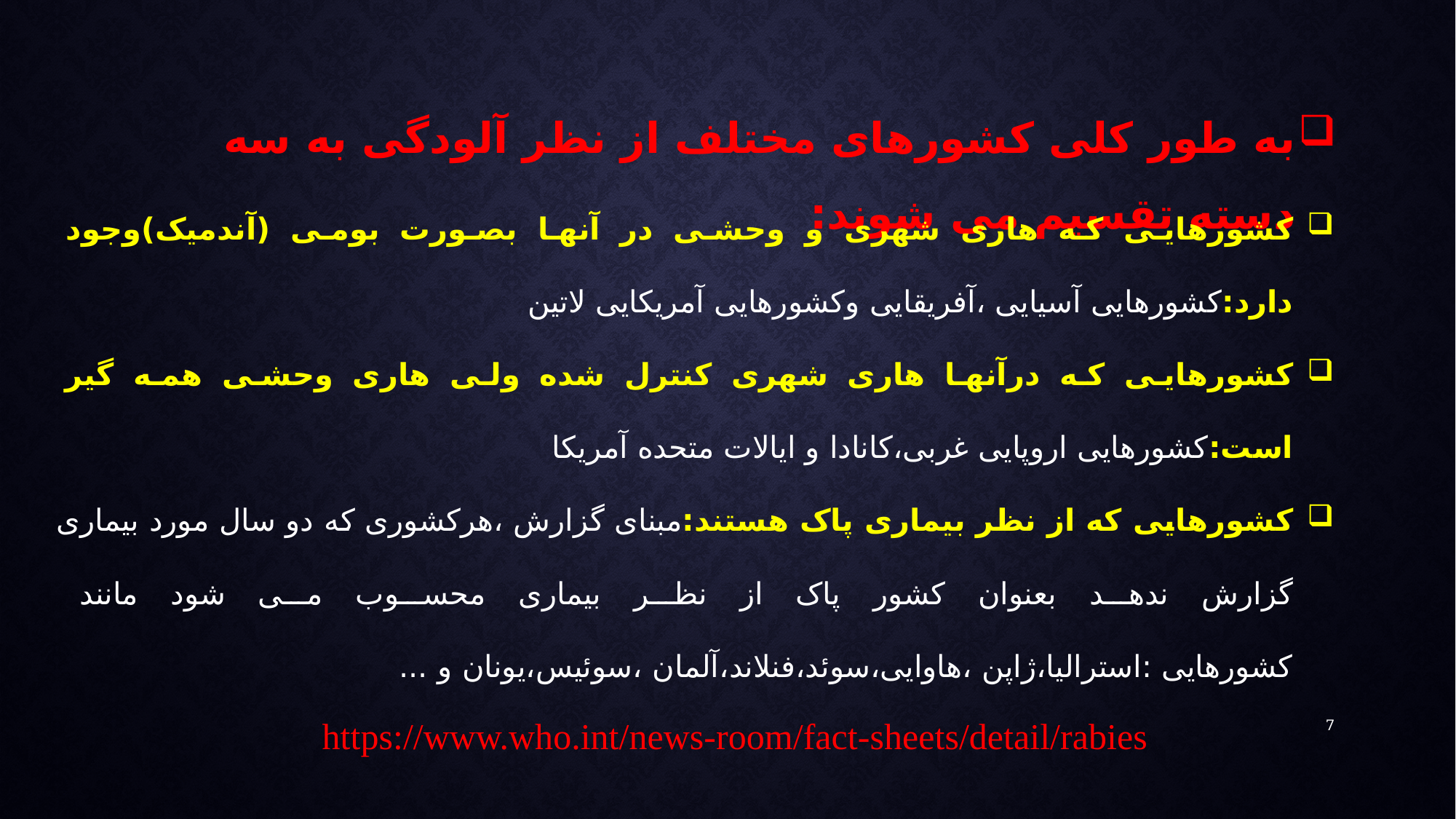

به طور کلی کشورهای مختلف از نظر آلودگی به سه دسته تقسیم می شوند:
کشورهایی که هاری شهری و وحشی در آنها بصورت بومی (آندمیک)وجود دارد:کشورهایی آسیایی ،آفریقایی وکشورهایی آمریکایی لاتین
کشورهایی که درآنها هاری شهری کنترل شده ولی هاری وحشی همه گیر است:کشورهایی اروپایی غربی،کانادا و ایالات متحده آمریکا
کشورهایی که از نظر بیماری پاک هستند:مبنای گزارش ،هرکشوری که دو سال مورد بیماری گزارش ندهد بعنوان کشور پاک از نظر بیماری محسوب می شود مانند کشورهایی :استرالیا،ژاپن ،هاوایی،سوئد،فنلاند،آلمان ،سوئیس،یونان و ...

7
https://www.who.int/news-room/fact-sheets/detail/rabies